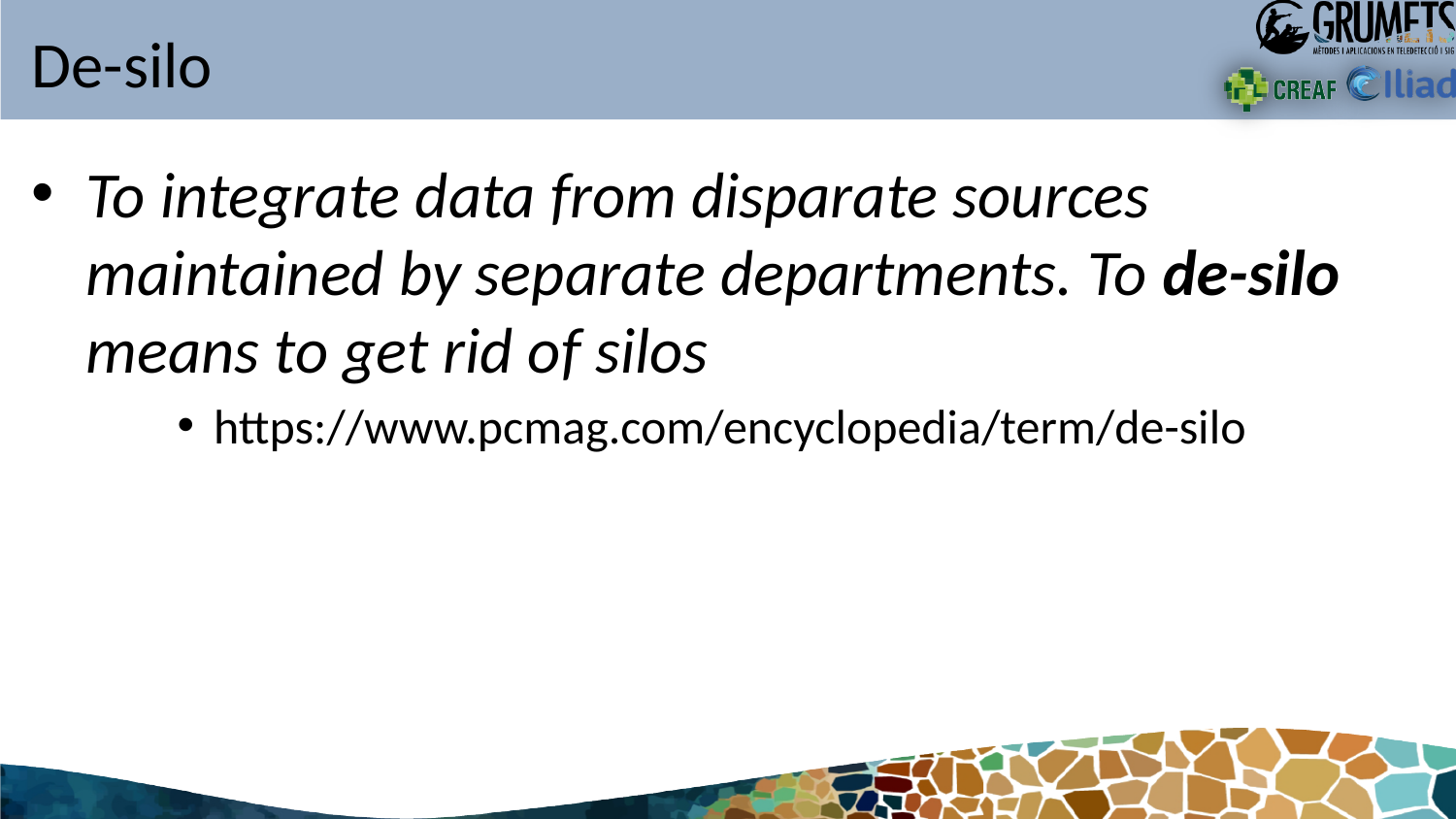

# De-silo
To integrate data from disparate sources maintained by separate departments. To de-silo means to get rid of silos
https://www.pcmag.com/encyclopedia/term/de-silo